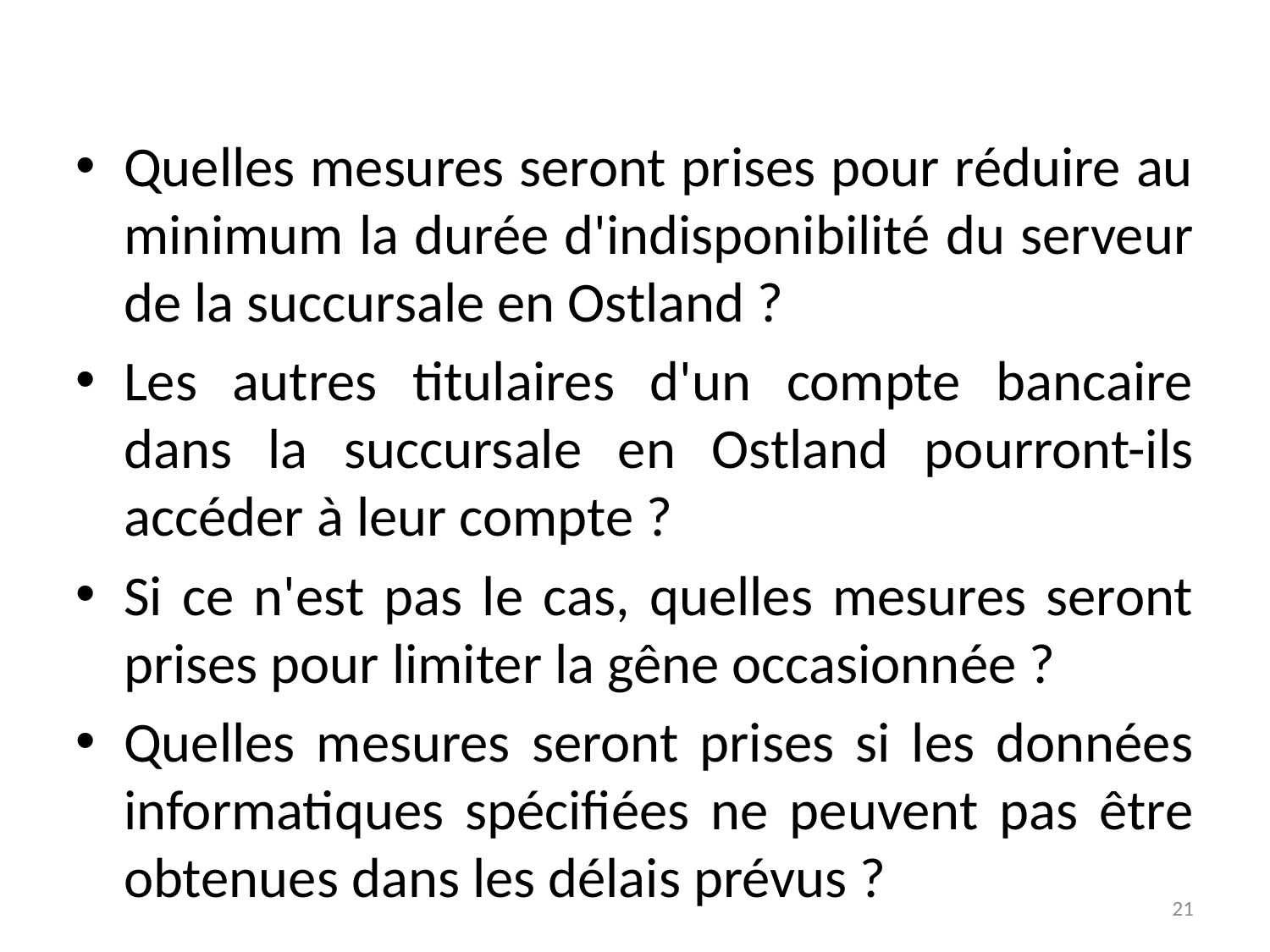

Quelles mesures seront prises pour réduire au minimum la durée d'indisponibilité du serveur de la succursale en Ostland ?
Les autres titulaires d'un compte bancaire dans la succursale en Ostland pourront-ils accéder à leur compte ?
Si ce n'est pas le cas, quelles mesures seront prises pour limiter la gêne occasionnée ?
Quelles mesures seront prises si les données informatiques spécifiées ne peuvent pas être obtenues dans les délais prévus ?

21